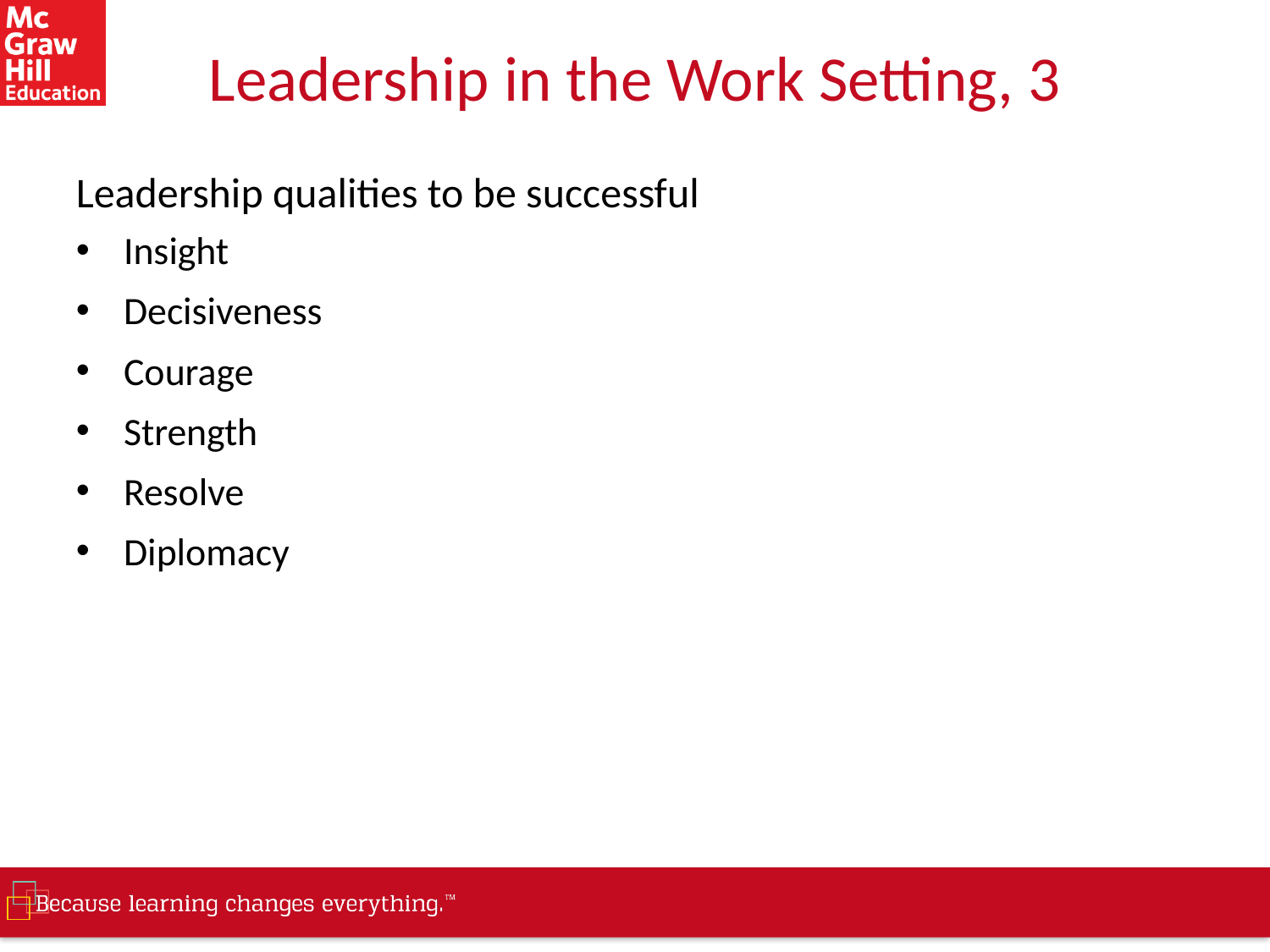

# Leadership in the Work Setting, 3
Leadership qualities to be successful
Insight
Decisiveness
Courage
Strength
Resolve
Diplomacy